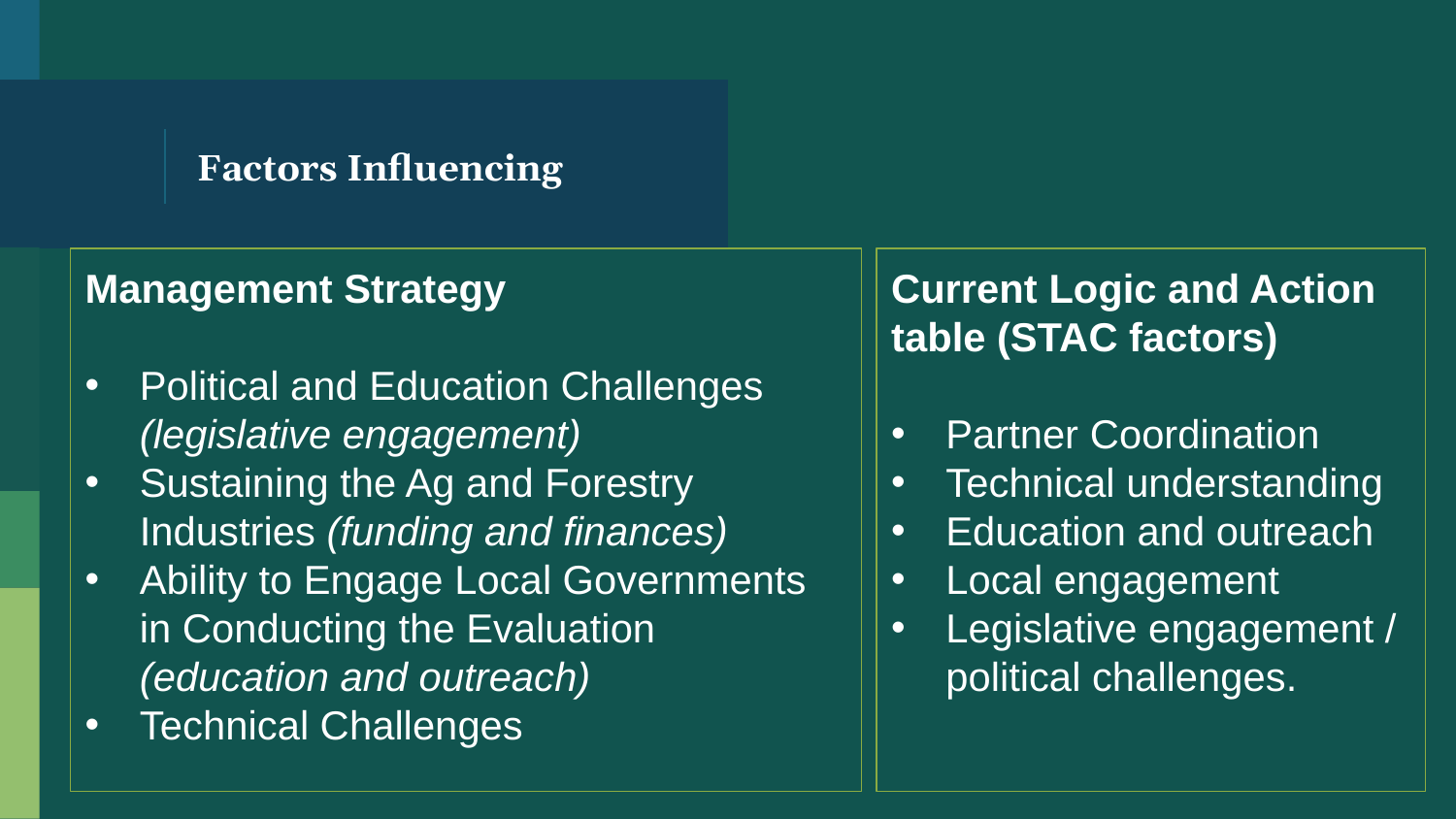

# Factors Influencing
Management Strategy

Political and Education Challenges (legislative engagement)
Sustaining the Ag and Forestry Industries (funding and finances)
Ability to Engage Local Governments in Conducting the Evaluation (education and outreach)
Technical Challenges

Current Logic and Action table (STAC factors)

Partner Coordination
Technical understanding
Education and outreach
Local engagement
Legislative engagement / political challenges.